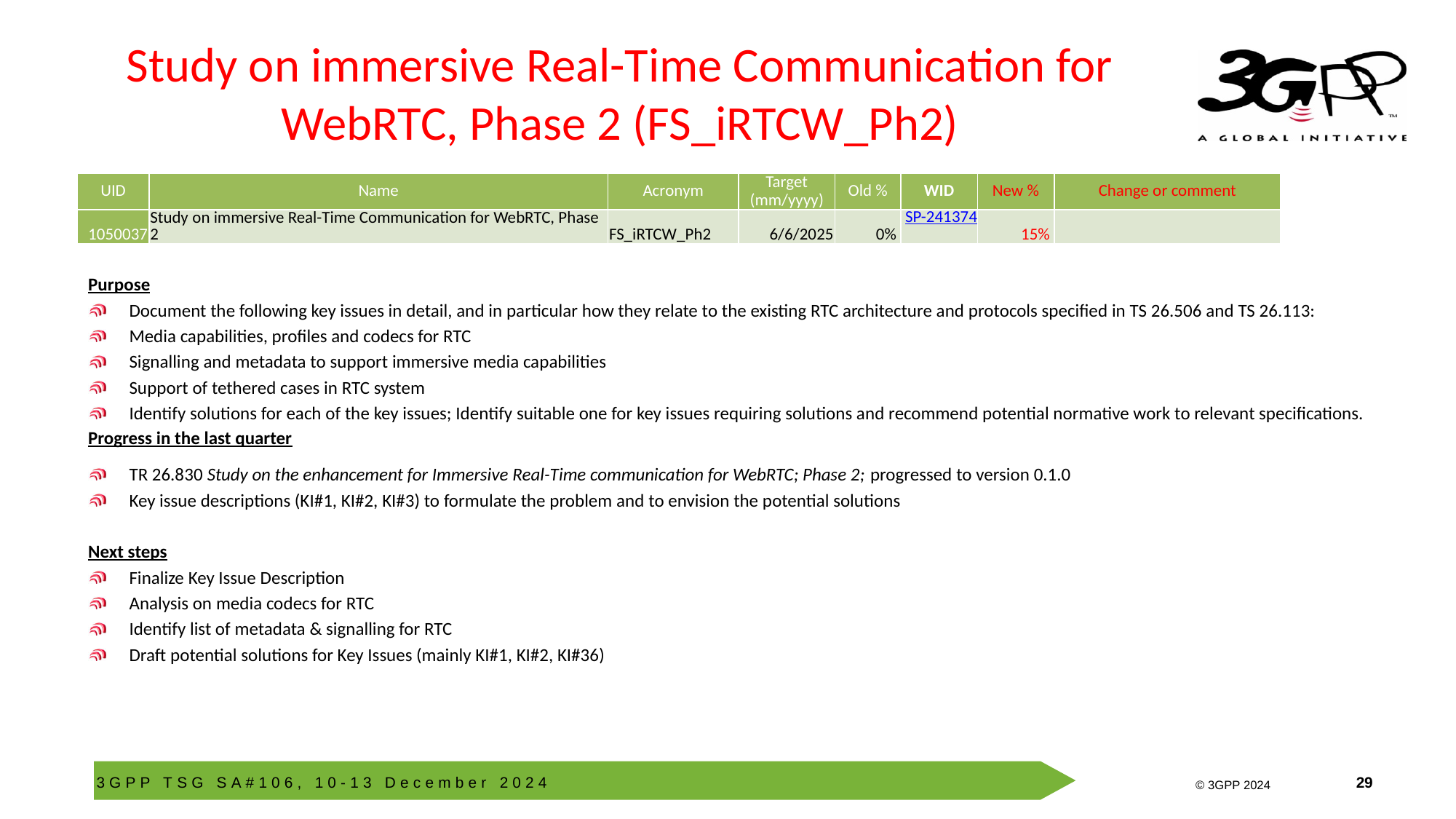

# Study on immersive Real-Time Communication for WebRTC, Phase 2 (FS_iRTCW_Ph2)
| UID | Name | Acronym | Target (mm/yyyy) | Old % | WID | New % | Change or comment |
| --- | --- | --- | --- | --- | --- | --- | --- |
| 1050037 | Study on immersive Real-Time Communication for WebRTC, Phase 2 | FS\_iRTCW\_Ph2 | 6/6/2025 | 0% | SP-241374 | 15% |  |
Purpose
Document the following key issues in detail, and in particular how they relate to the existing RTC architecture and protocols specified in TS 26.506 and TS 26.113:
Media capabilities, profiles and codecs for RTC
Signalling and metadata to support immersive media capabilities
Support of tethered cases in RTC system
Identify solutions for each of the key issues; Identify suitable one for key issues requiring solutions and recommend potential normative work to relevant specifications.
Progress in the last quarter
TR 26.830 Study on the enhancement for Immersive Real-Time communication for WebRTC; Phase 2; progressed to version 0.1.0
Key issue descriptions (KI#1, KI#2, KI#3) to formulate the problem and to envision the potential solutions

Next steps
Finalize Key Issue Description
Analysis on media codecs for RTC
Identify list of metadata & signalling for RTC
Draft potential solutions for Key Issues (mainly KI#1, KI#2, KI#36)